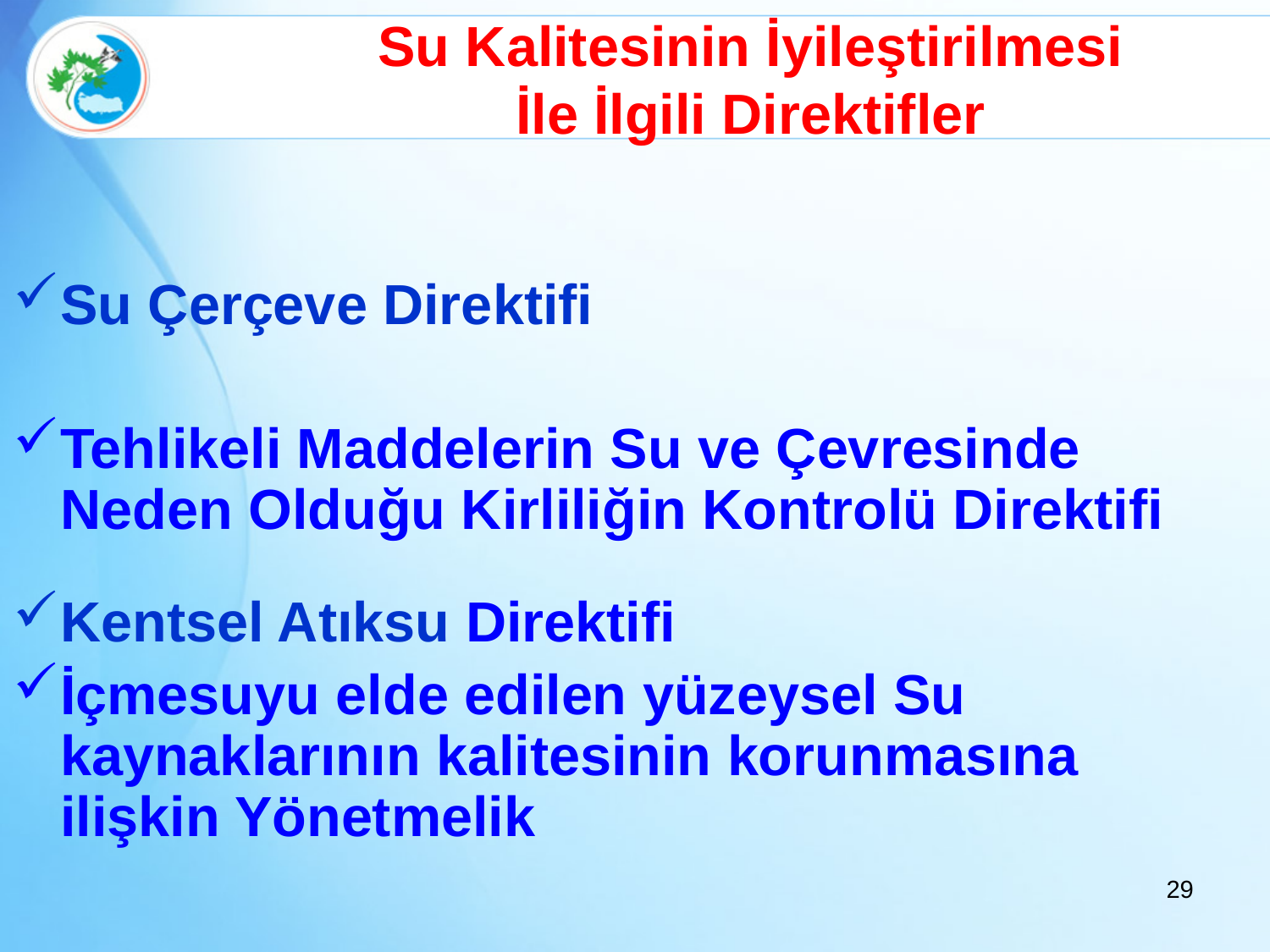

# Su Kalitesinin İyileştirilmesi İle İlgili Direktifler

Su Çerçeve Direktifi

Tehlikeli Maddelerin Su ve Çevresinde Neden Olduğu Kirliliğin Kontrolü Direktifi

Kentsel Atıksu Direktifi
İçmesuyu elde edilen yüzeysel Su kaynaklarının kalitesinin korunmasına ilişkin Yönetmelik

29